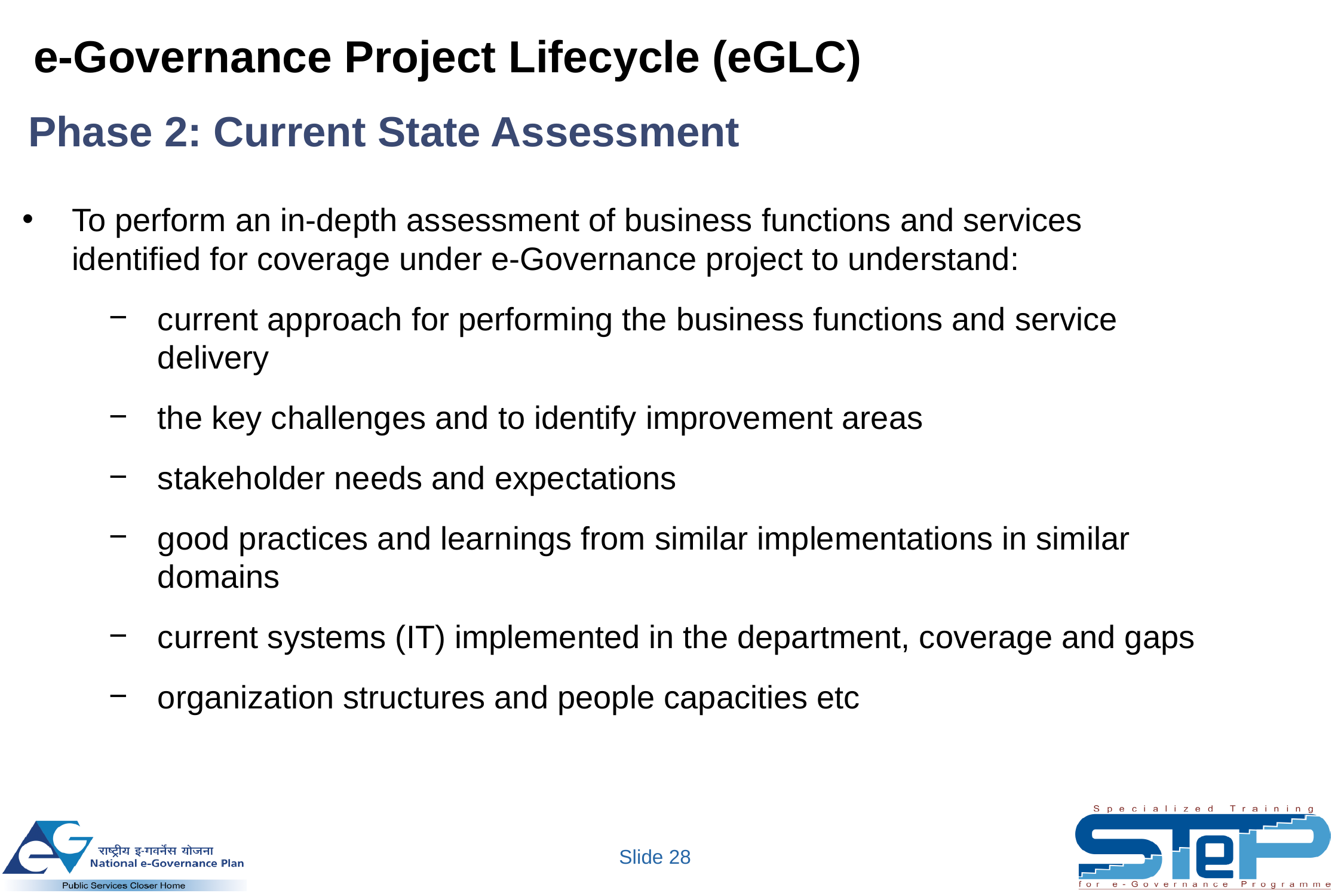

# e-Governance Project Lifecycle (eGLC)
Phase 2: Current State Assessment
To perform an in-depth assessment of business functions and services identified for coverage under e-Governance project to understand:
current approach for performing the business functions and service delivery
the key challenges and to identify improvement areas
stakeholder needs and expectations
good practices and learnings from similar implementations in similar domains
current systems (IT) implemented in the department, coverage and gaps
organization structures and people capacities etc